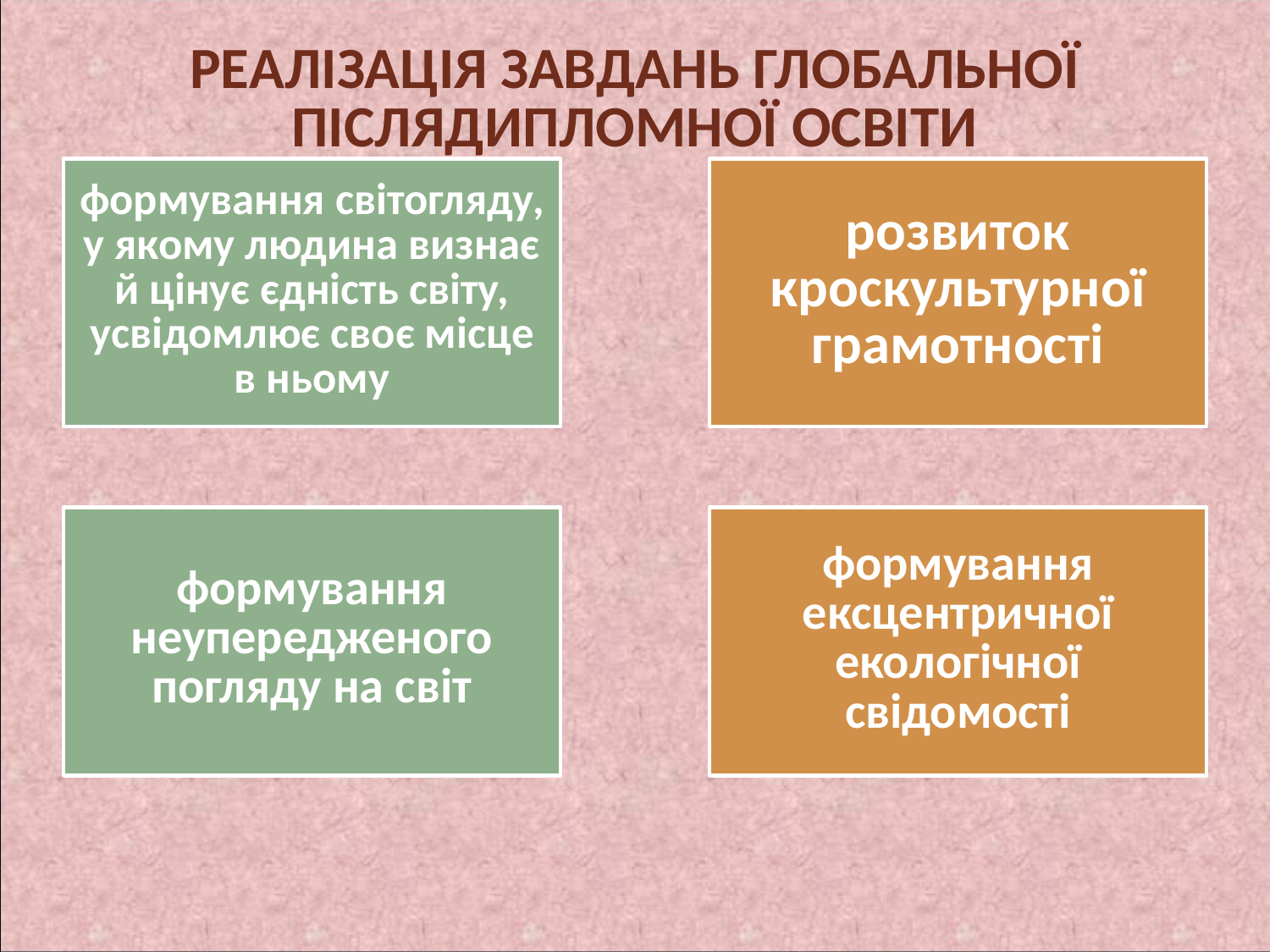

# РЕАЛІЗАЦІЯ ЗАВДАНЬ ГЛОБАЛЬНОЇ ПІСЛЯДИПЛОМНОЇ ОСВІТИ
формування світогляду, у якому людина визнає й цінує єдність світу, усвідомлює своє місце в ньому
розвиток кроскультурної грамотності
формування ексцентричної екологічної свідомості
формування неупередженого погляду на світ